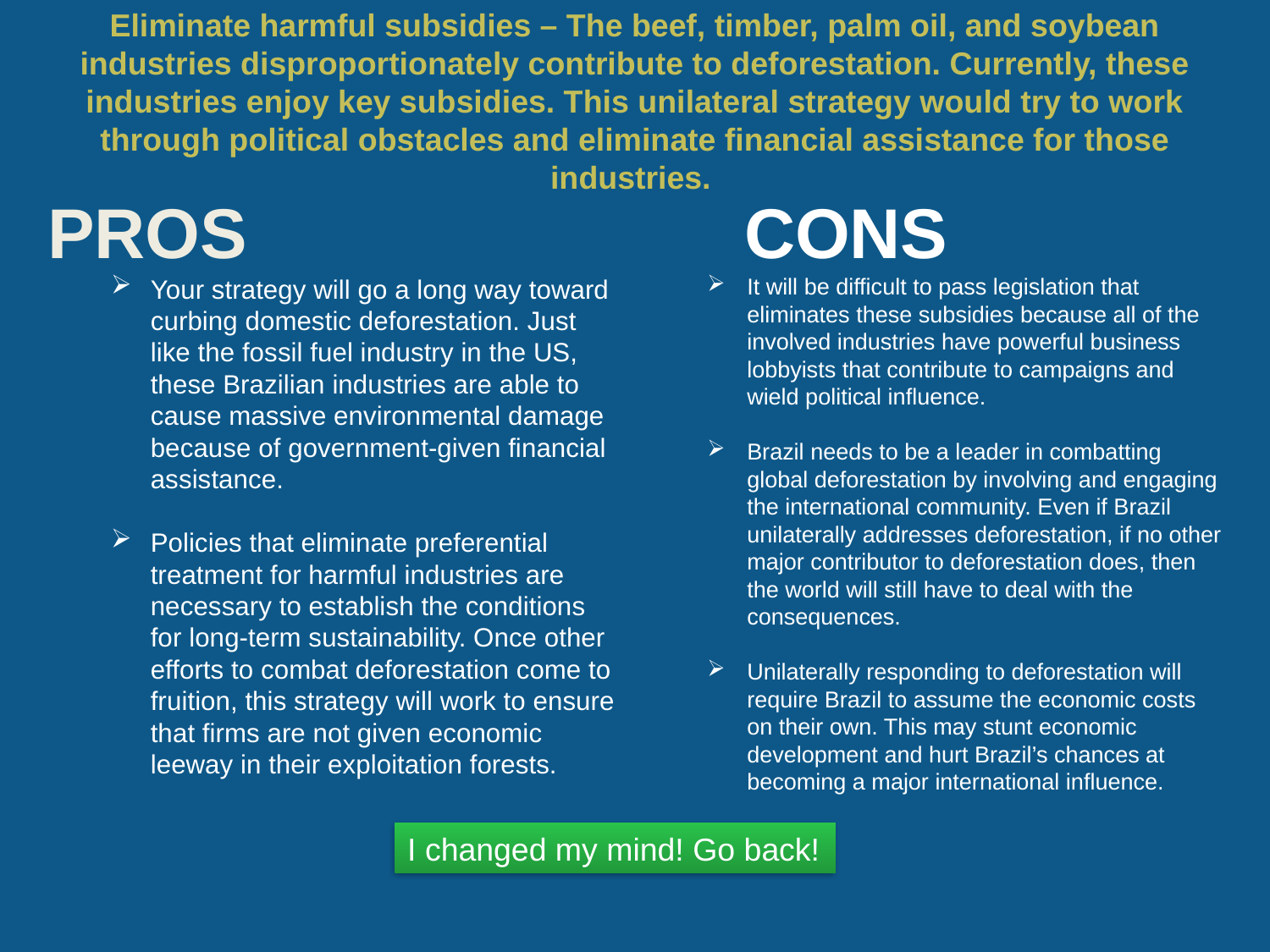

# Eliminate harmful subsidies – The beef, timber, palm oil, and soybean industries disproportionately contribute to deforestation. Currently, these industries enjoy key subsidies. This unilateral strategy would try to work through political obstacles and eliminate financial assistance for those industries.
Your strategy will go a long way toward curbing domestic deforestation. Just like the fossil fuel industry in the US, these Brazilian industries are able to cause massive environmental damage because of government-given financial assistance.

Policies that eliminate preferential treatment for harmful industries are necessary to establish the conditions for long-term sustainability. Once other efforts to combat deforestation come to fruition, this strategy will work to ensure that firms are not given economic leeway in their exploitation forests.
It will be difficult to pass legislation that eliminates these subsidies because all of the involved industries have powerful business lobbyists that contribute to campaigns and wield political influence.

Brazil needs to be a leader in combatting global deforestation by involving and engaging the international community. Even if Brazil unilaterally addresses deforestation, if no other major contributor to deforestation does, then the world will still have to deal with the consequences.

Unilaterally responding to deforestation will require Brazil to assume the economic costs on their own. This may stunt economic development and hurt Brazil’s chances at becoming a major international influence.